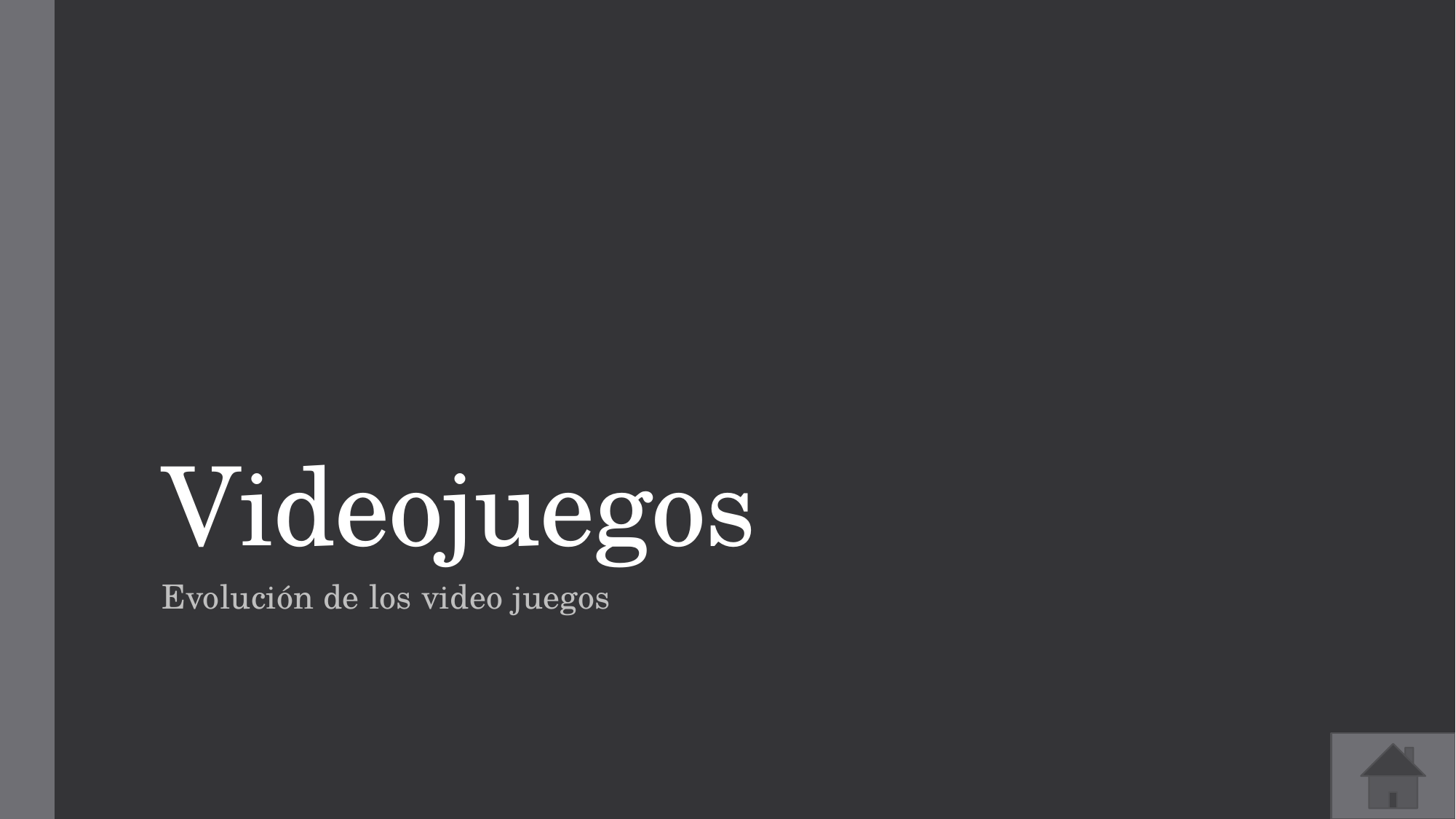

# Videojuegos
Evolución de los video juegos